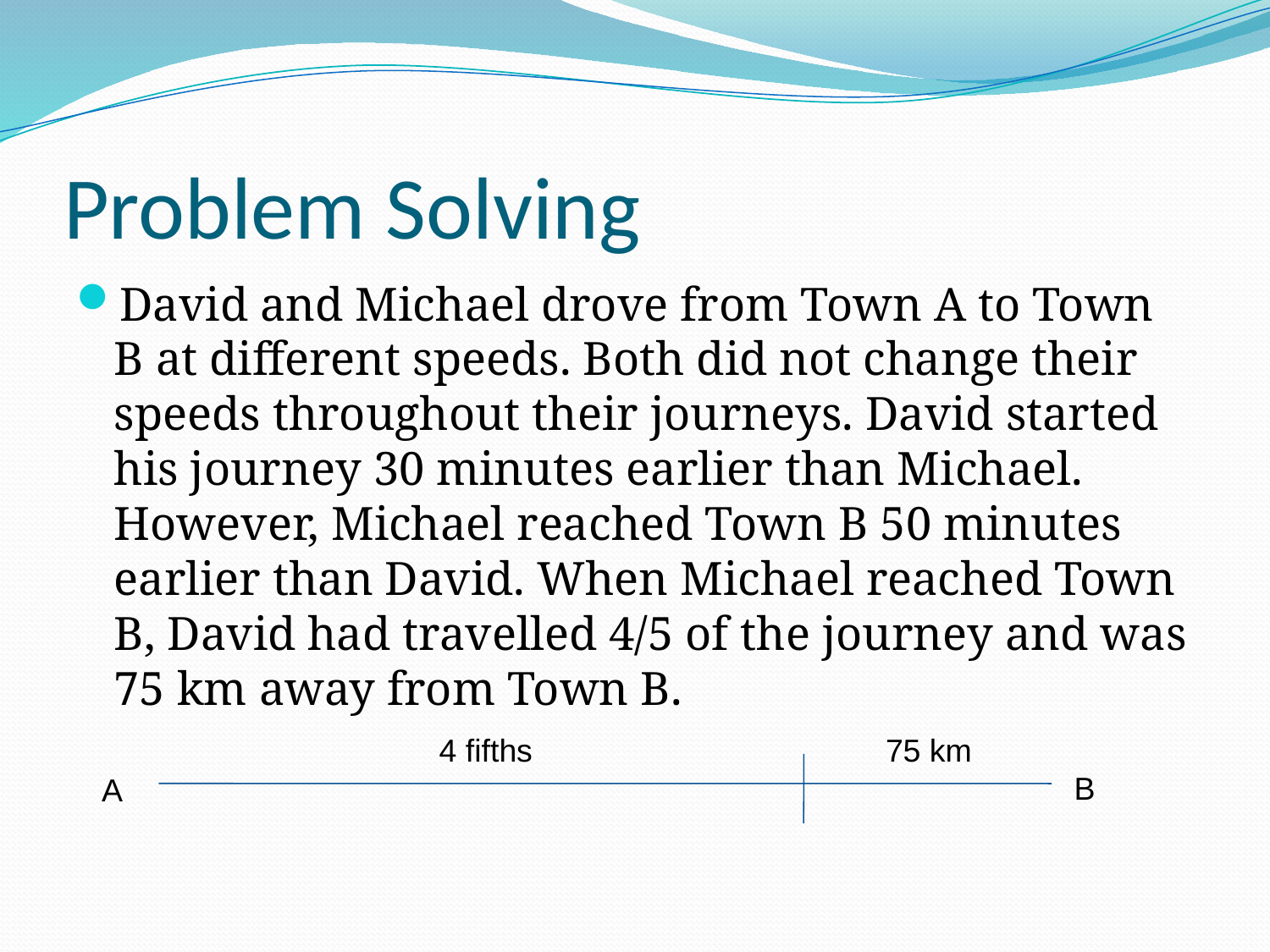

# Problem Solving
David and Michael drove from Town A to Town B at different speeds. Both did not change their speeds throughout their journeys. David started his journey 30 minutes earlier than Michael. However, Michael reached Town B 50 minutes earlier than David. When Michael reached Town B, David had travelled 4/5 of the journey and was 75 km away from Town B.

4 fifths
75 km
B
A